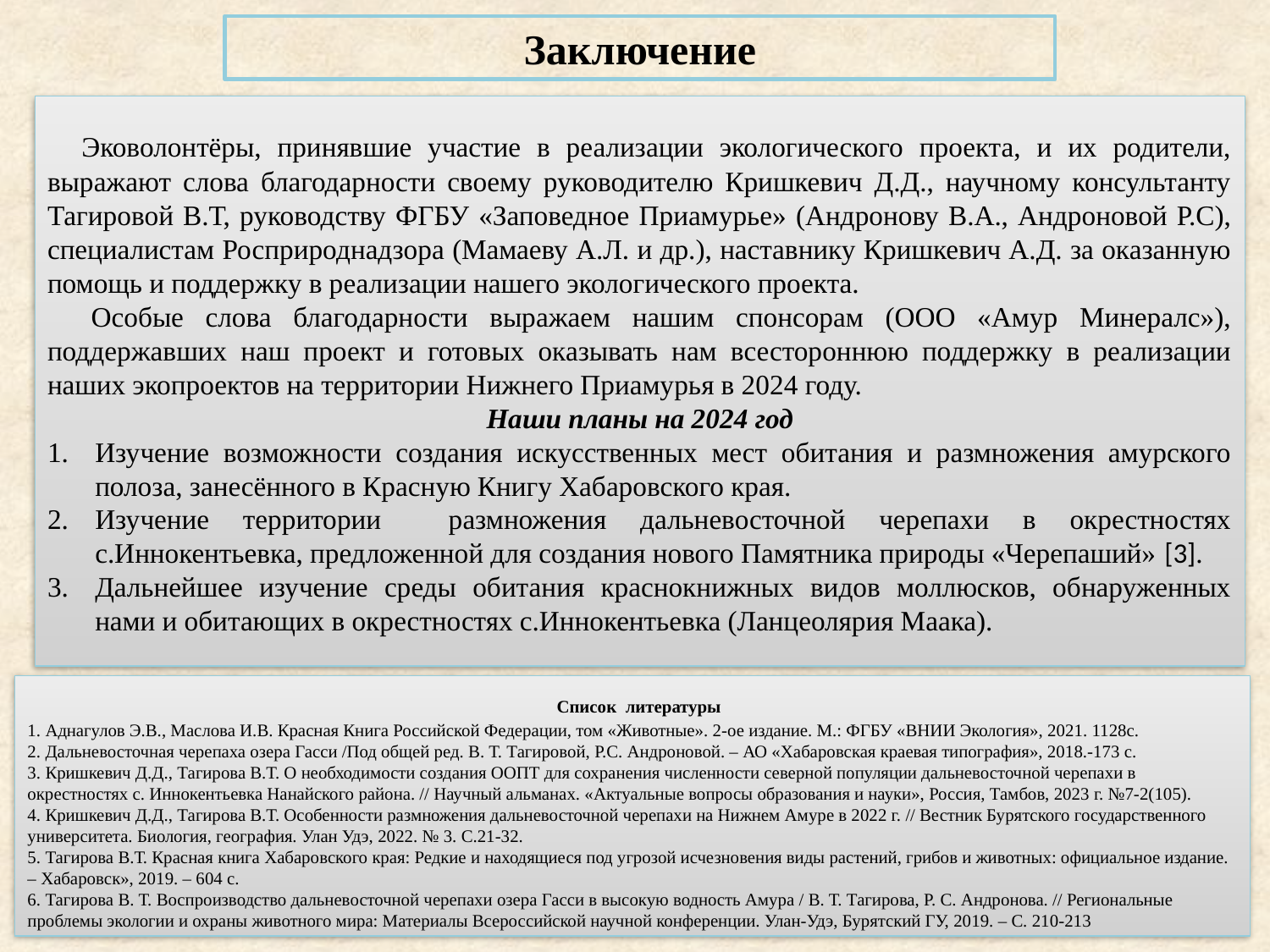

Заключение
  Эковолонтёры, принявшие участие в реализации экологического проекта, и их родители, выражают слова благодарности своему руководителю Кришкевич Д.Д., научному консультанту Тагировой В.Т, руководству ФГБУ «Заповедное Приамурье» (Андронову В.А., Андроновой Р.С), специалистам Росприроднадзора (Мамаеву А.Л. и др.), наставнику Кришкевич А.Д. за оказанную помощь и поддержку в реализации нашего экологического проекта.
  Особые слова благодарности выражаем нашим спонсорам (ООО «Амур Минералс»), поддержавших наш проект и готовых оказывать нам всестороннюю поддержку в реализации наших экопроектов на территории Нижнего Приамурья в 2024 году.
Наши планы на 2024 год
Изучение возможности создания искусственных мест обитания и размножения амурского полоза, занесённого в Красную Книгу Хабаровского края.
Изучение территории  размножения дальневосточной черепахи в окрестностях с.Иннокентьевка, предложенной для создания нового Памятника природы «Черепаший» [3].
Дальнейшее изучение среды обитания краснокнижных видов моллюсков, обнаруженных нами и обитающих в окрестностях с.Иннокентьевка (Ланцеолярия Маака).

  Список  литературы
1. Аднагулов Э.В., Маслова И.В. Красная Книга Российской Федерации, том «Животные». 2-ое издание. М.: ФГБУ «ВНИИ Экология», 2021. 1128с.
2. Дальневосточная черепаха озера Гасси /Под общей ред. В. Т. Тагировой, Р.С. Андроновой. – АО «Хабаровская краевая типография», 2018.-173 с.
3. Кришкевич Д.Д., Тагирова В.Т. О необходимости создания ООПТ для сохранения численности северной популяции дальневосточной черепахи в окрестностях с. Иннокентьевка Нанайского района. // Научный альманах. «Актуальные вопросы образования и науки», Россия, Тамбов, 2023 г. №7-2(105).
4. Кришкевич Д.Д., Тагирова В.Т. Особенности размножения дальневосточной черепахи на Нижнем Амуре в 2022 г. // Вестник Бурятского государственного университета. Биология, география. Улан Удэ, 2022. № 3. С.21-32.
5. Тагирова В.Т. Красная книга Хабаровского края: Редкие и находящиеся под угрозой исчезновения виды растений, грибов и животных: официальное издание. – Хабаровск», 2019. – 604 с.
6. Тагирова В. Т. Воспроизводство дальневосточной черепахи озера Гасси в высокую водность Амура / В. Т. Тагирова, Р. С. Андронова. // Региональные проблемы экологии и охраны животного мира: Материалы Всероссийской научной конференции. Улан-Удэ, Бурятский ГУ, 2019. – С. 210-213